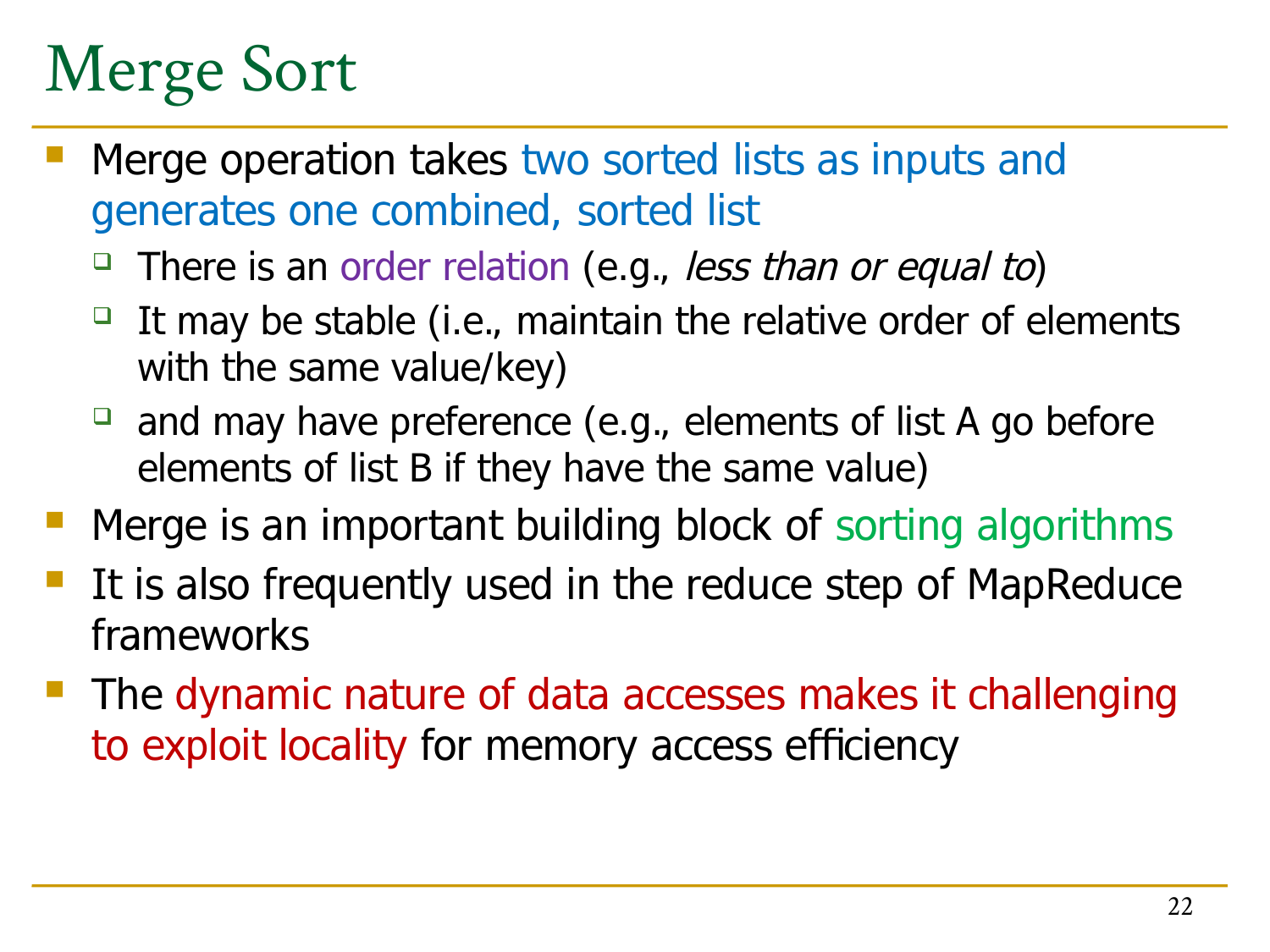

# Merge Sort
Merge operation takes two sorted lists as inputs and generates one combined, sorted list
There is an order relation (e.g., less than or equal to)
It may be stable (i.e., maintain the relative order of elements with the same value/key)
and may have preference (e.g., elements of list A go before elements of list B if they have the same value)
Merge is an important building block of sorting algorithms
It is also frequently used in the reduce step of MapReduce frameworks
The dynamic nature of data accesses makes it challenging to exploit locality for memory access efficiency

22